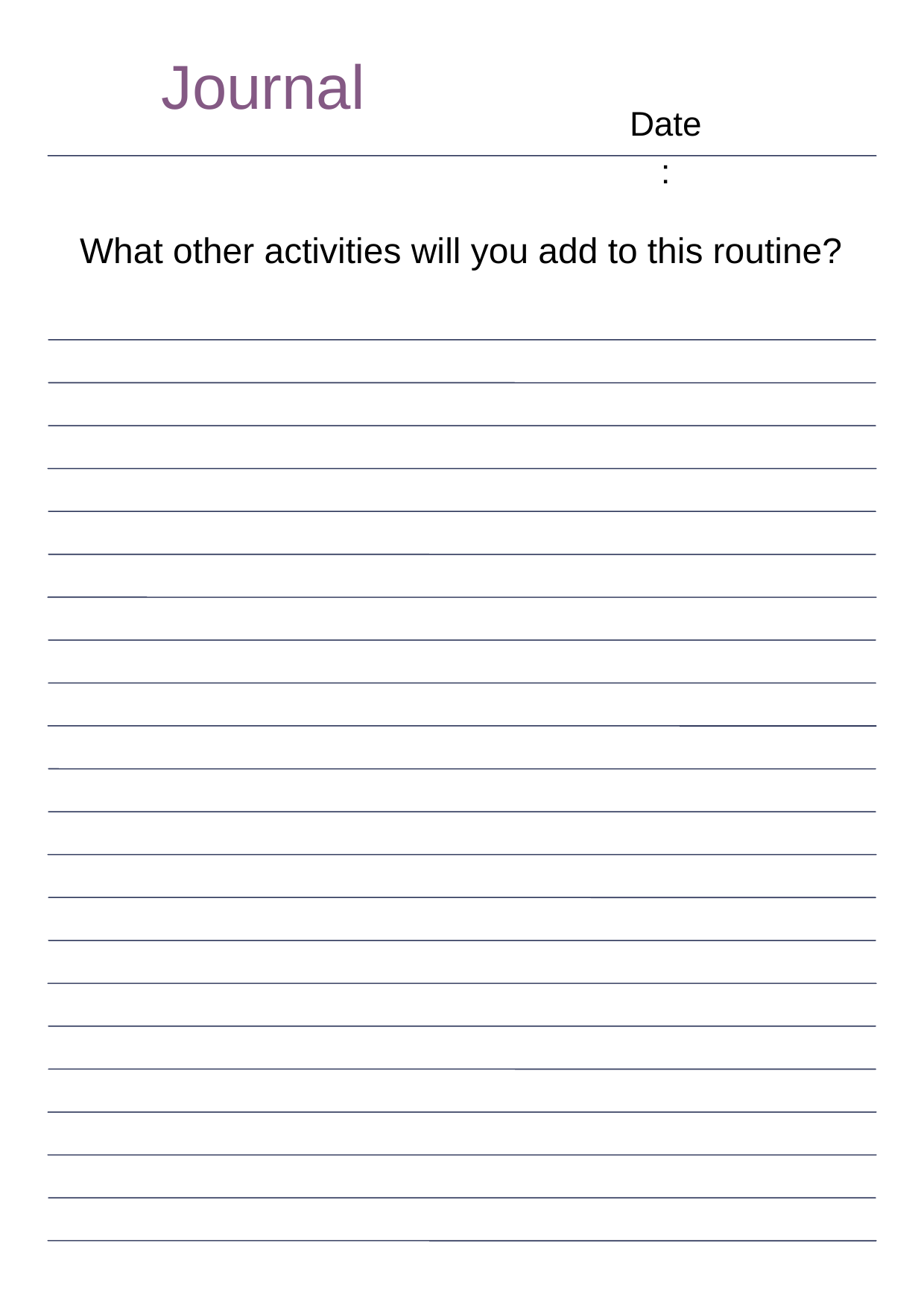

Journal
Date:

What other activities will you add to this routine?